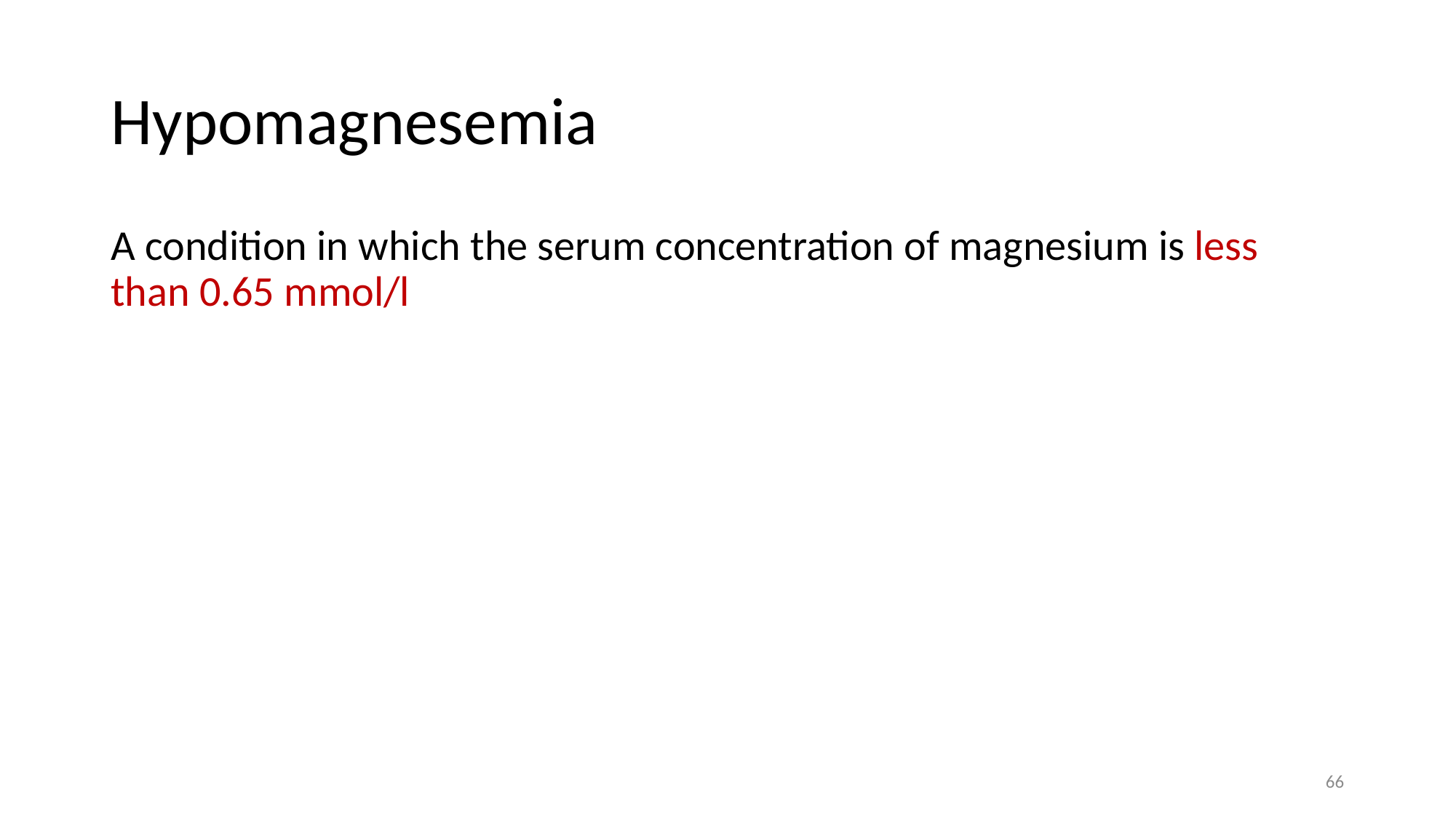

# Hypomagnesemia
A condition in which the serum concentration of magnesium is less than 0.65 mmol/l

66